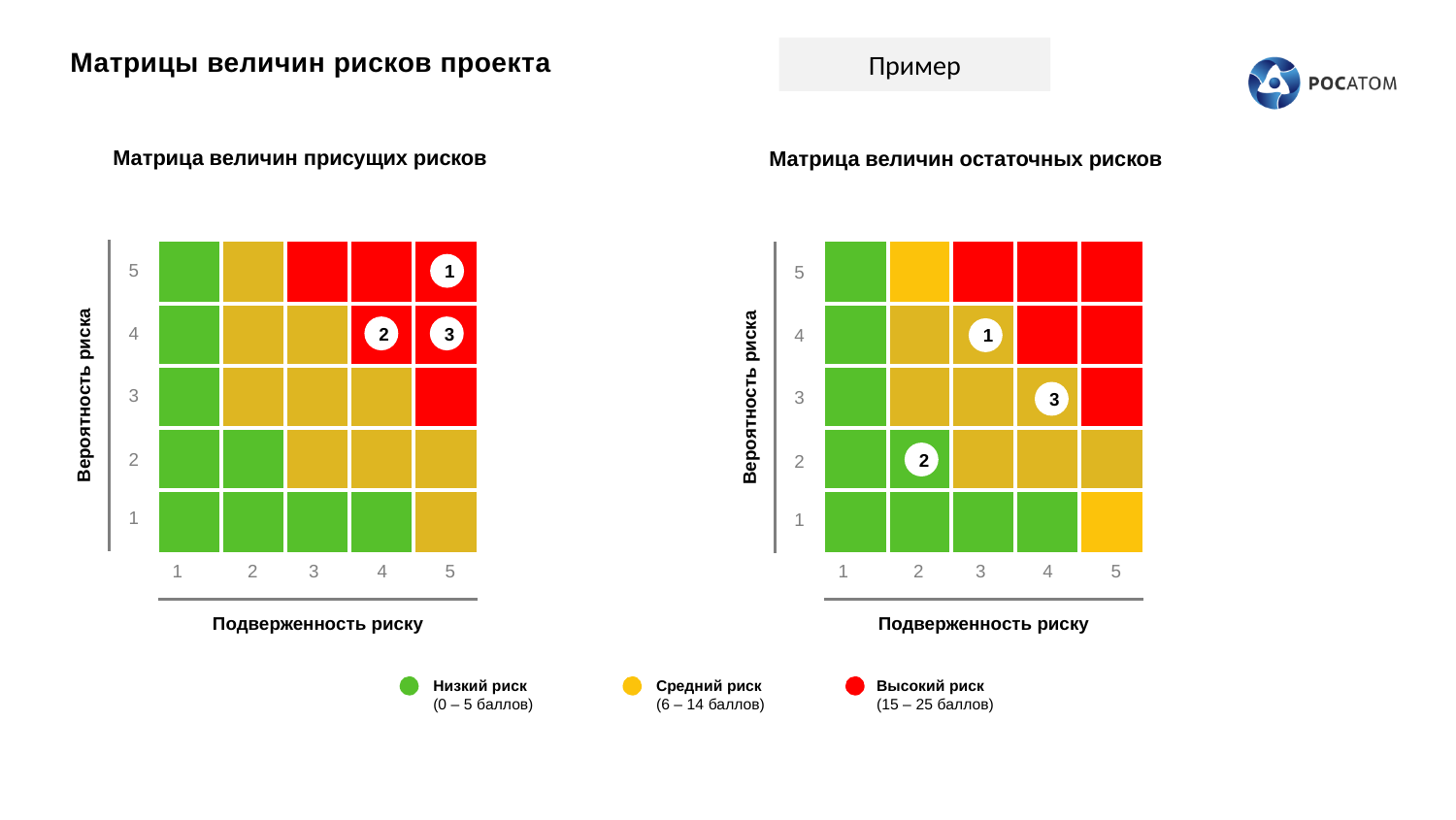

# Матрицы величин рисков проекта
Пример
Матрица величин присущих рисков
Матрица величин остаточных рисков
|  |  |  |  |  |
| --- | --- | --- | --- | --- |
|  |  |  |  |  |
|  |  |  |  |  |
|  |  |  |  |  |
|  |  |  |  |  |
|  |  |  |  |  |
| --- | --- | --- | --- | --- |
|  |  |  |  |  |
|  |  |  |  |  |
|  |  |  |  |  |
|  |  |  |  |  |
5
4
3
2
1
5
4
3
2
1
1
2
3
1
3
Вероятность риска
Вероятность риска

2
2
1
4
5
3
1
2
3
4
5
Подверженность риску
Подверженность риску
Высокий риск
(15 – 25 баллов)
Низкий риск
(0 – 5 баллов)
Средний риск
(6 – 14 баллов)